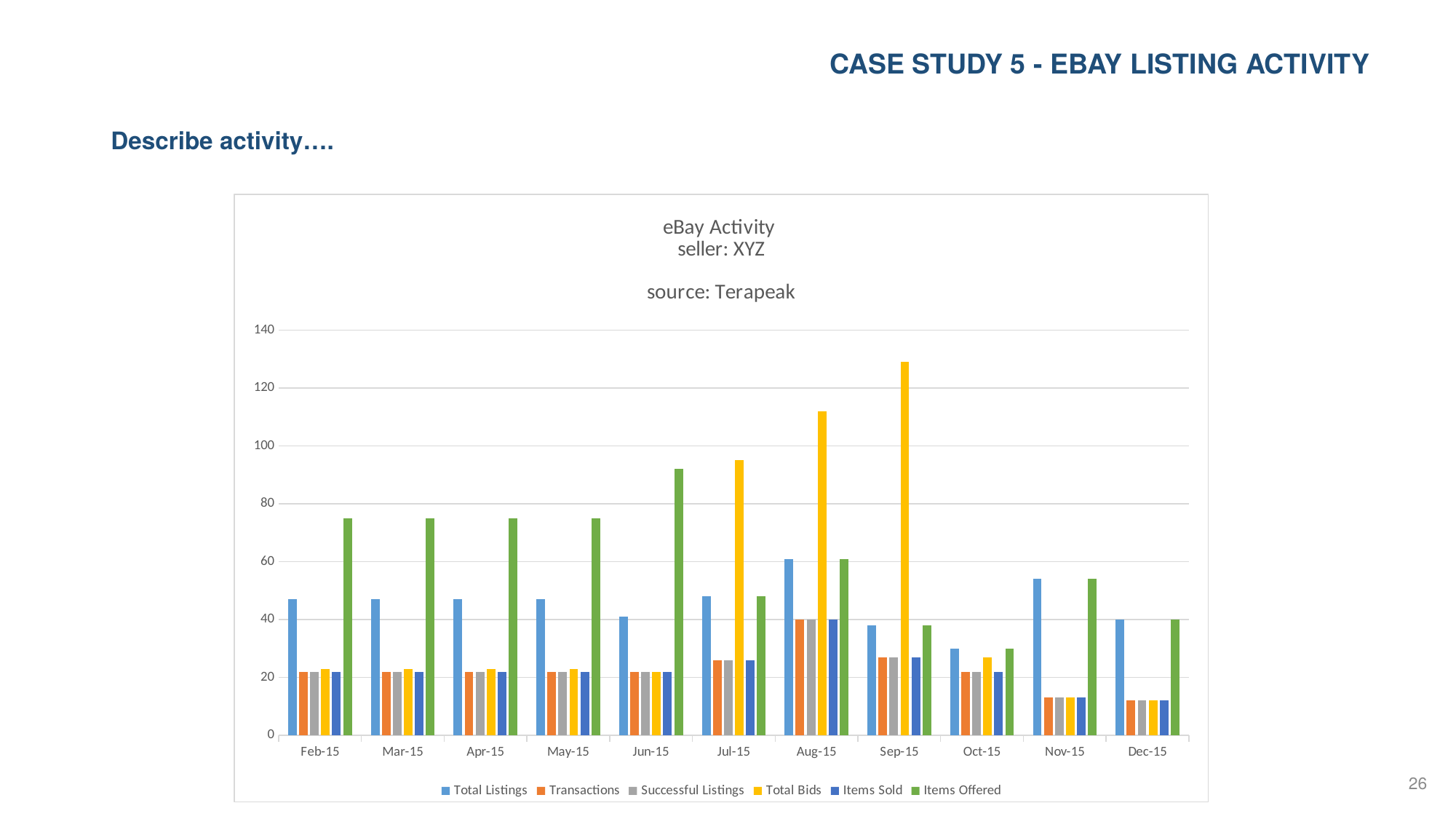

CASE STUDY 5 - Ebay listing activity
# Describe activity….

### Chart: eBay Activity seller: XYZ
source: Terapeak

| Category | Total Listings | Transactions | Successful Listings | Total Bids | Items Sold | Items Offered |
|---|---|---|---|---|---|---|
| 42036 | 47.0 | 22.0 | 22.0 | 23.0 | 22.0 | 75.0 |
| 42064 | 47.0 | 22.0 | 22.0 | 23.0 | 22.0 | 75.0 |
| 42095 | 47.0 | 22.0 | 22.0 | 23.0 | 22.0 | 75.0 |
| 42125 | 47.0 | 22.0 | 22.0 | 23.0 | 22.0 | 75.0 |
| 42156 | 41.0 | 22.0 | 22.0 | 22.0 | 22.0 | 92.0 |
| 42186 | 48.0 | 26.0 | 26.0 | 95.0 | 26.0 | 48.0 |
| 42217 | 61.0 | 40.0 | 40.0 | 112.0 | 40.0 | 61.0 |
| 42248 | 38.0 | 27.0 | 27.0 | 129.0 | 27.0 | 38.0 |
| 42278 | 30.0 | 22.0 | 22.0 | 27.0 | 22.0 | 30.0 |
| 42309 | 54.0 | 13.0 | 13.0 | 13.0 | 13.0 | 54.0 |
| 42339 | 40.0 | 12.0 | 12.0 | 12.0 | 12.0 | 40.0 |
26